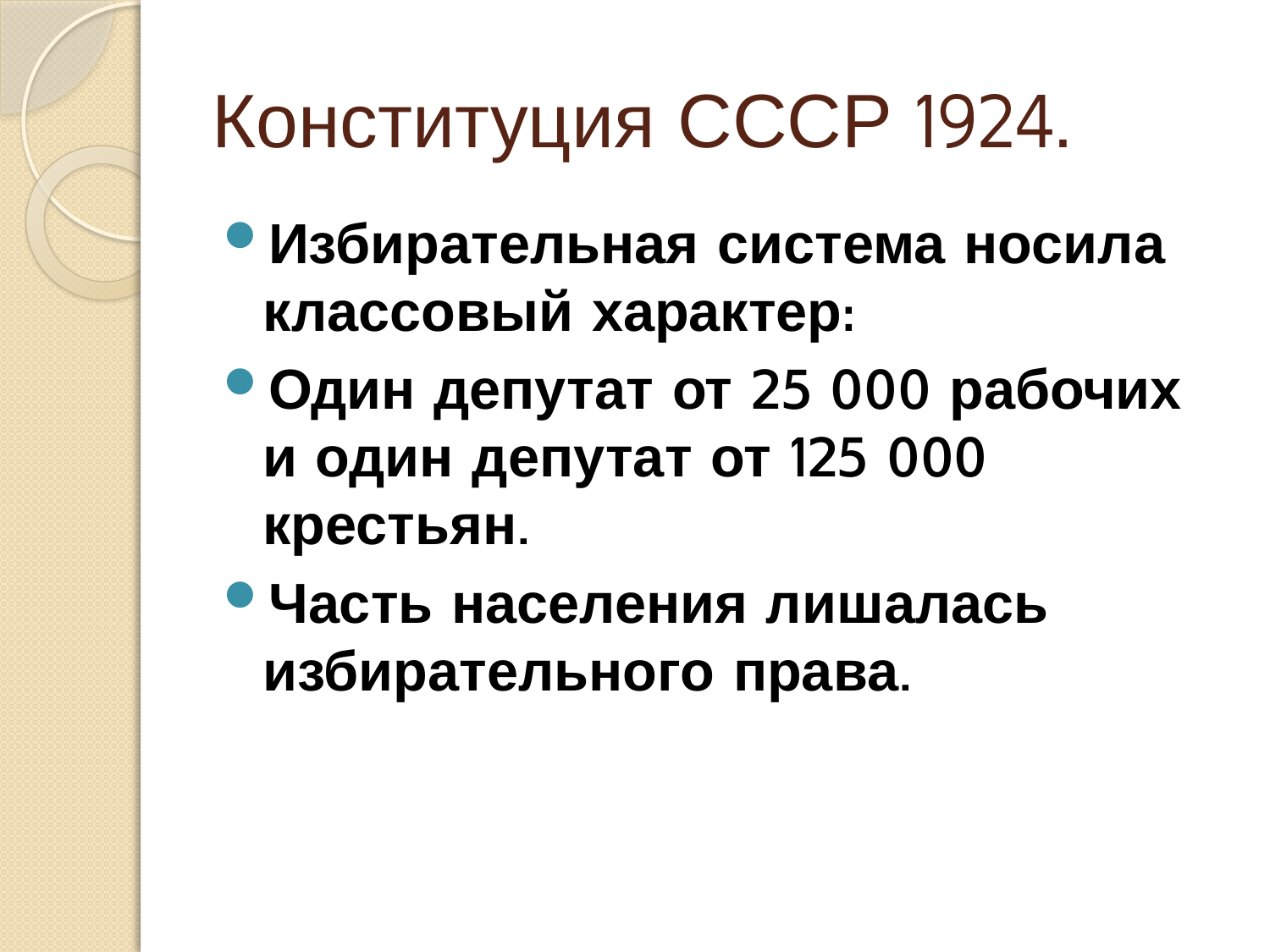

# Конституция СССР 1924.
Избирательная система носила классовый характер:
Один депутат от 25 000 рабочих и один депутат от 125 000 крестьян.
Часть населения лишалась избирательного права.